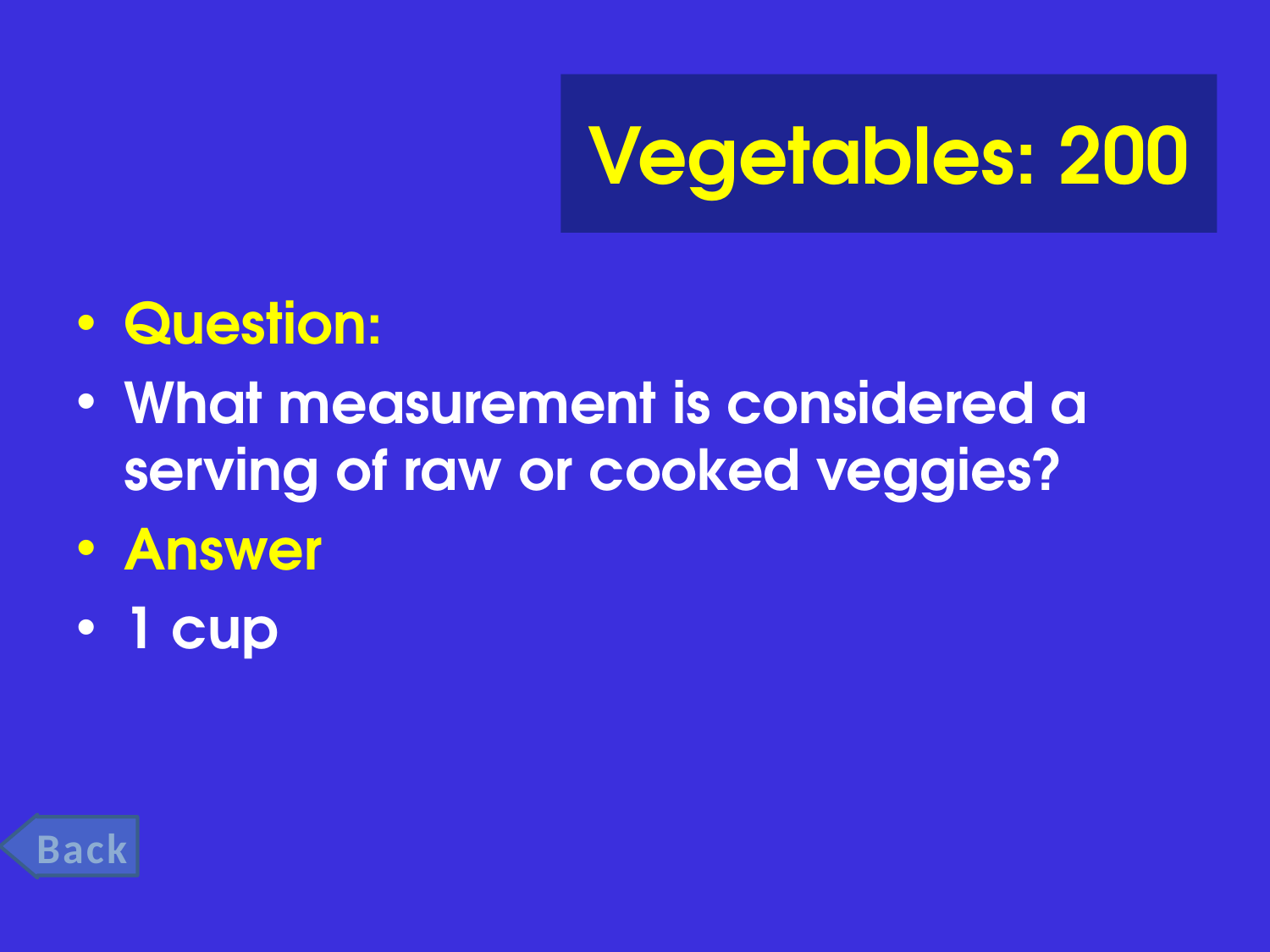

# Vegetables: 200

Question:
What measurement is considered a serving of raw or cooked veggies?
Answer
1 cup

Back